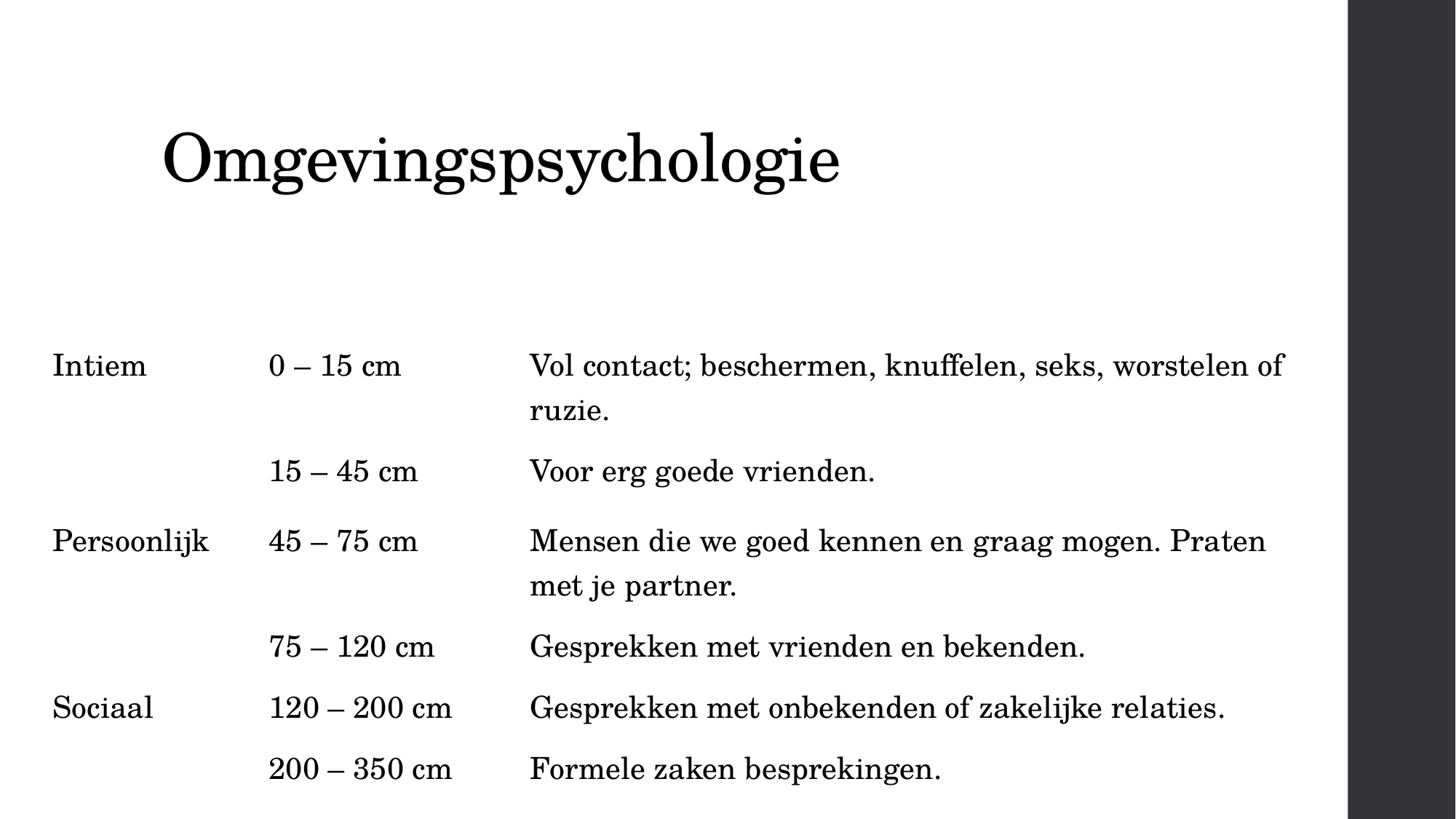

# Omgevingspsychologie
|  |  |  |
| --- | --- | --- |
| Intiem | 0 – 15 cm | Vol contact; beschermen, knuffelen, seks, worstelen of ruzie. |
|  | 15 – 45 cm | Voor erg goede vrienden. |
| Persoonlijk | 45 – 75 cm | Mensen die we goed kennen en graag mogen. Praten met je partner. |
|  | 75 – 120 cm | Gesprekken met vrienden en bekenden. |
| Sociaal | 120 – 200 cm | Gesprekken met onbekenden of zakelijke relaties. |
|  | 200 – 350 cm | Formele zaken besprekingen. |